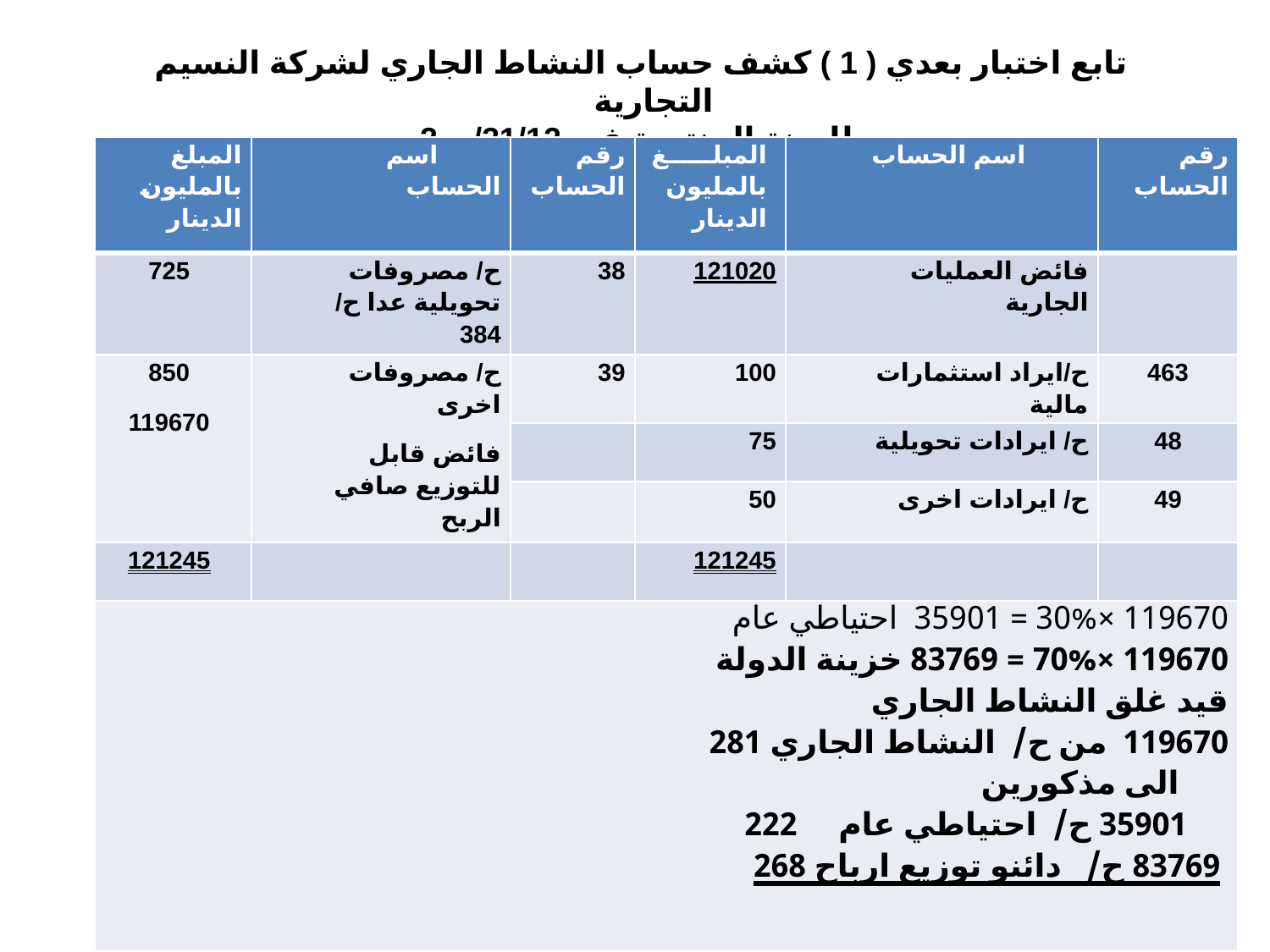

تابع اختبار بعدي ( 1 ) كشف حساب النشاط الجاري لشركة النسيم التجارية
 للسنة المنتهية في 31/12/    2
| المبلغ بالمليون الدينار | اسم الحساب | رقم الحساب | المبلغ بالمليون الدينار | اسم الحساب | رقم الحساب |
| --- | --- | --- | --- | --- | --- |
| 725 | ح/ مصروفات تحويلية عدا ح/ 384 | 38 | 121020 | فائض العمليات الجارية |  |
| 850 119670 | ح/ مصروفات اخرى فائض قابل للتوزيع صافي الربح | 39 | 100 | ح/ايراد استثمارات مالية | 463 |
|  |  |  | 75 | ح/ ايرادات تحويلية | 48 |
|  |  |  | 50 | ح/ ايرادات اخرى | 49 |
| 121245 |  |  | 121245 |  |  |
| 119670 ×30% = 35901 احتياطي عام 119670 ×70% = 83769 خزينة الدولة قيد غلق النشاط الجاري 119670 من ح/ النشاط الجاري 281 الى مذكورين 35901 ح/ احتياطي عام 222 83769 ح/ دائنو توزيع ارباح 268 |  |  |  |  |  |